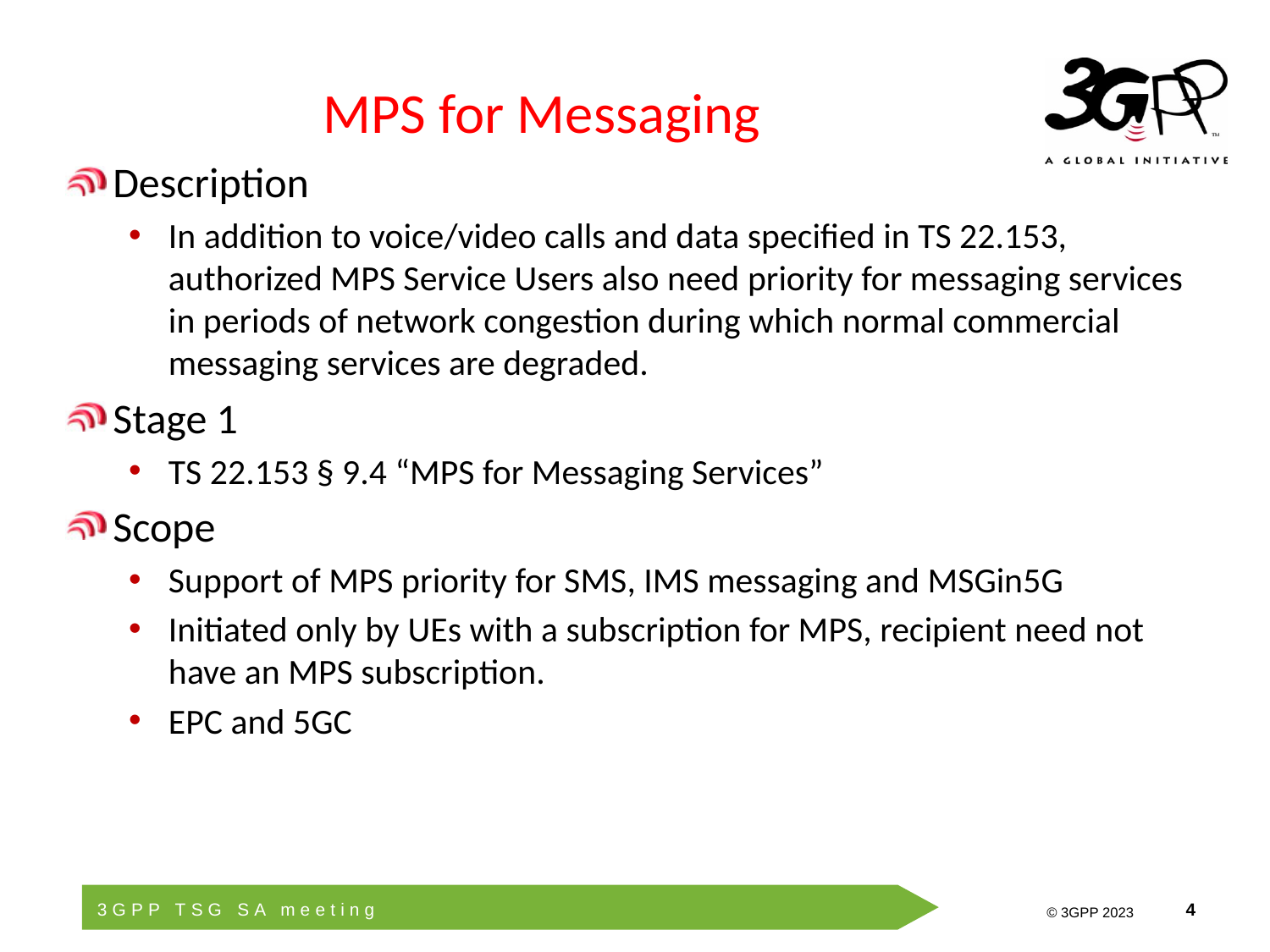

# MPS for Messaging
Description
In addition to voice/video calls and data specified in TS 22.153, authorized MPS Service Users also need priority for messaging services in periods of network congestion during which normal commercial messaging services are degraded.
Stage 1
TS 22.153 § 9.4 “MPS for Messaging Services”
Scope
Support of MPS priority for SMS, IMS messaging and MSGin5G
Initiated only by UEs with a subscription for MPS, recipient need not have an MPS subscription.
EPC and 5GC